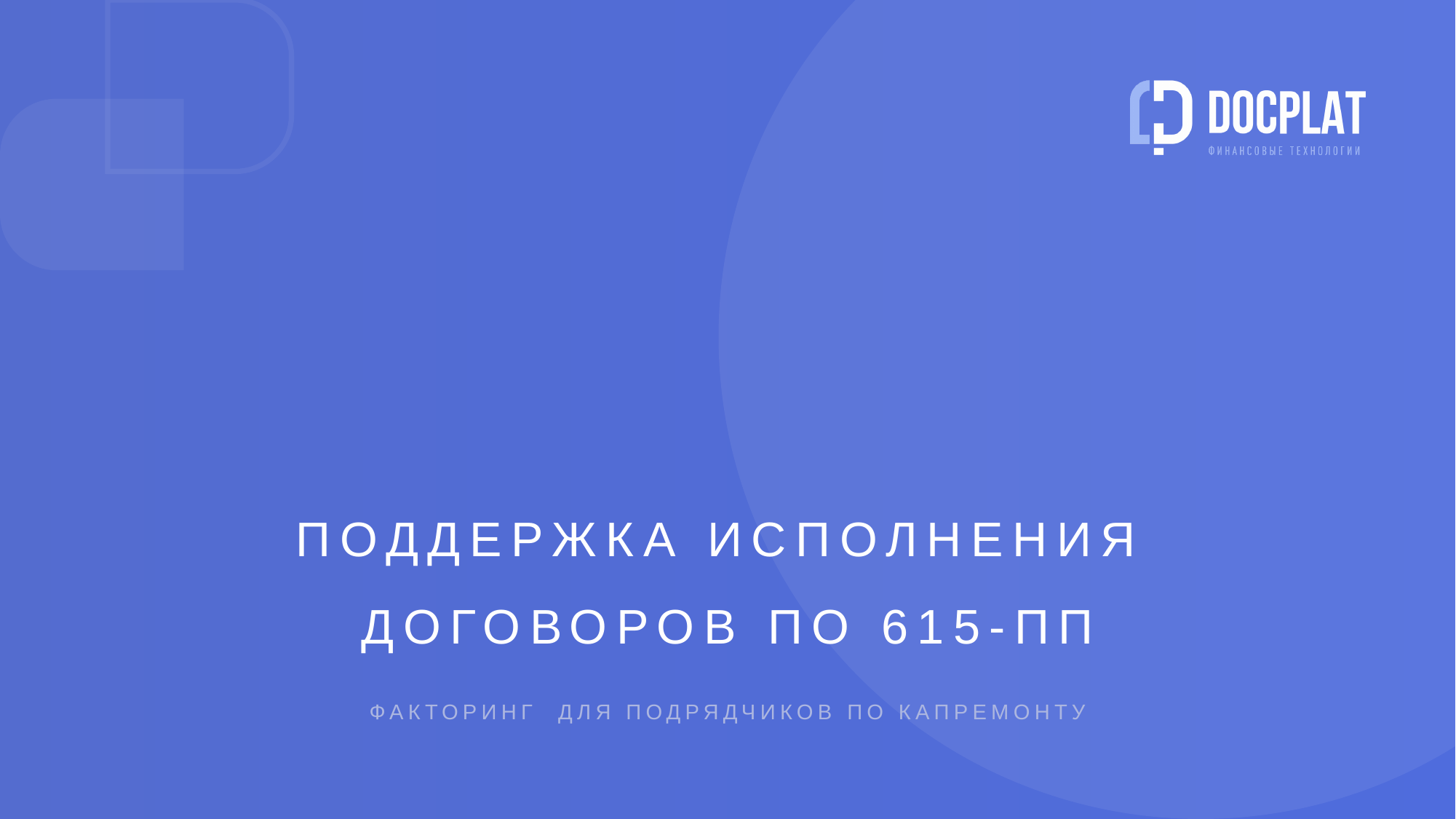

ПОДДЕРЖКА ИСПОЛНЕНИЯ
ДОГОВОРОВ ПО 615-ПП
ФАКТОРИНГ  ДЛЯ ПОДРЯДЧИКОВ ПО КАПРЕМОНТУ